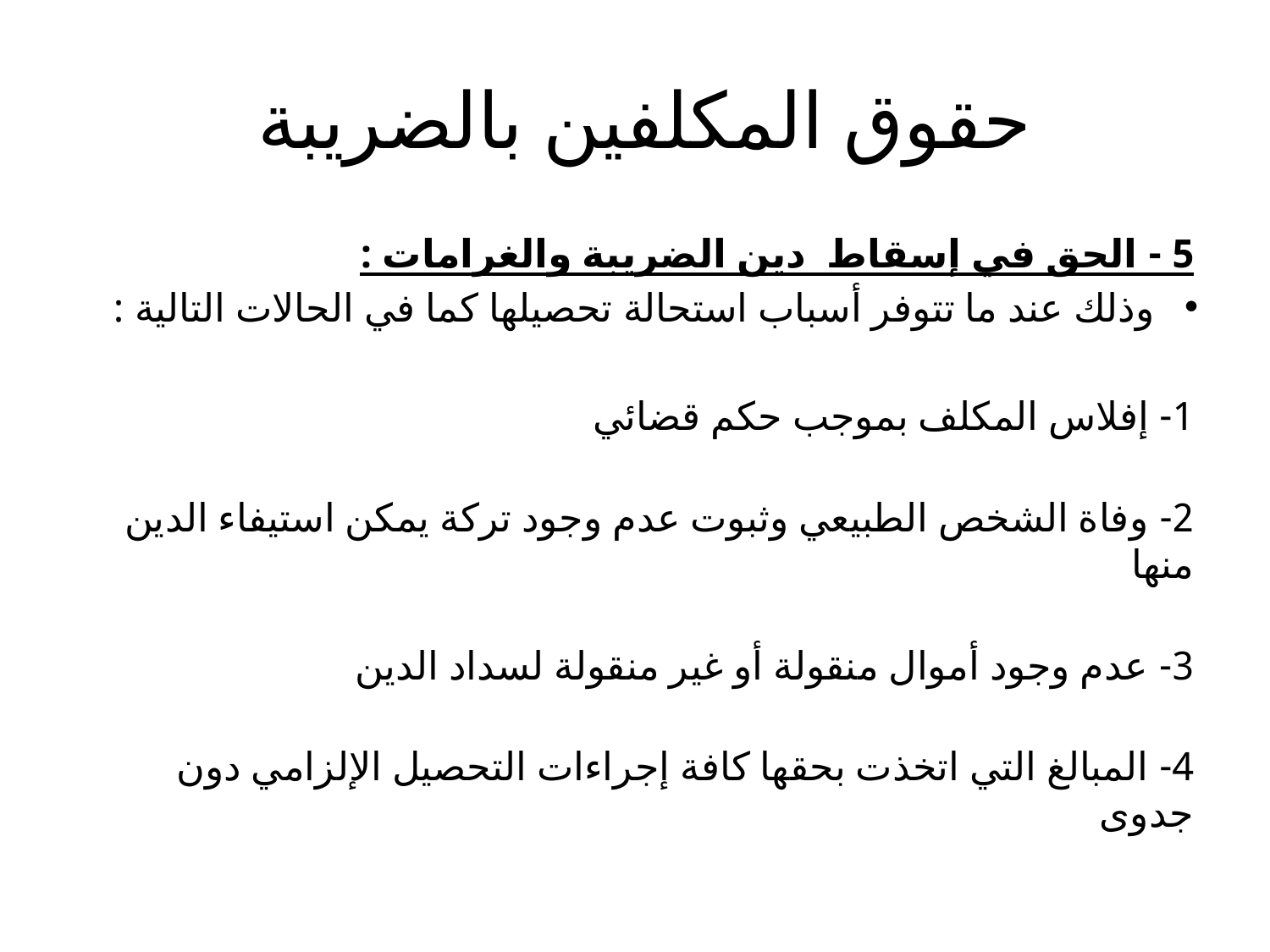

# حقوق المكلفين بالضريبة
5 - الحق في إسقاط  دين الضريبة والغرامات :
وذلك عند ما تتوفر أسباب استحالة تحصيلها كما في الحالات التالية :

1- إفلاس المكلف بموجب حكم قضائي
2- وفاة الشخص الطبيعي وثبوت عدم وجود تركة يمكن استيفاء الدين منها
3- عدم وجود أموال منقولة أو غير منقولة لسداد الدين
4- المبالغ التي اتخذت بحقها كافة إجراءات التحصيل الإلزامي دون جدوى